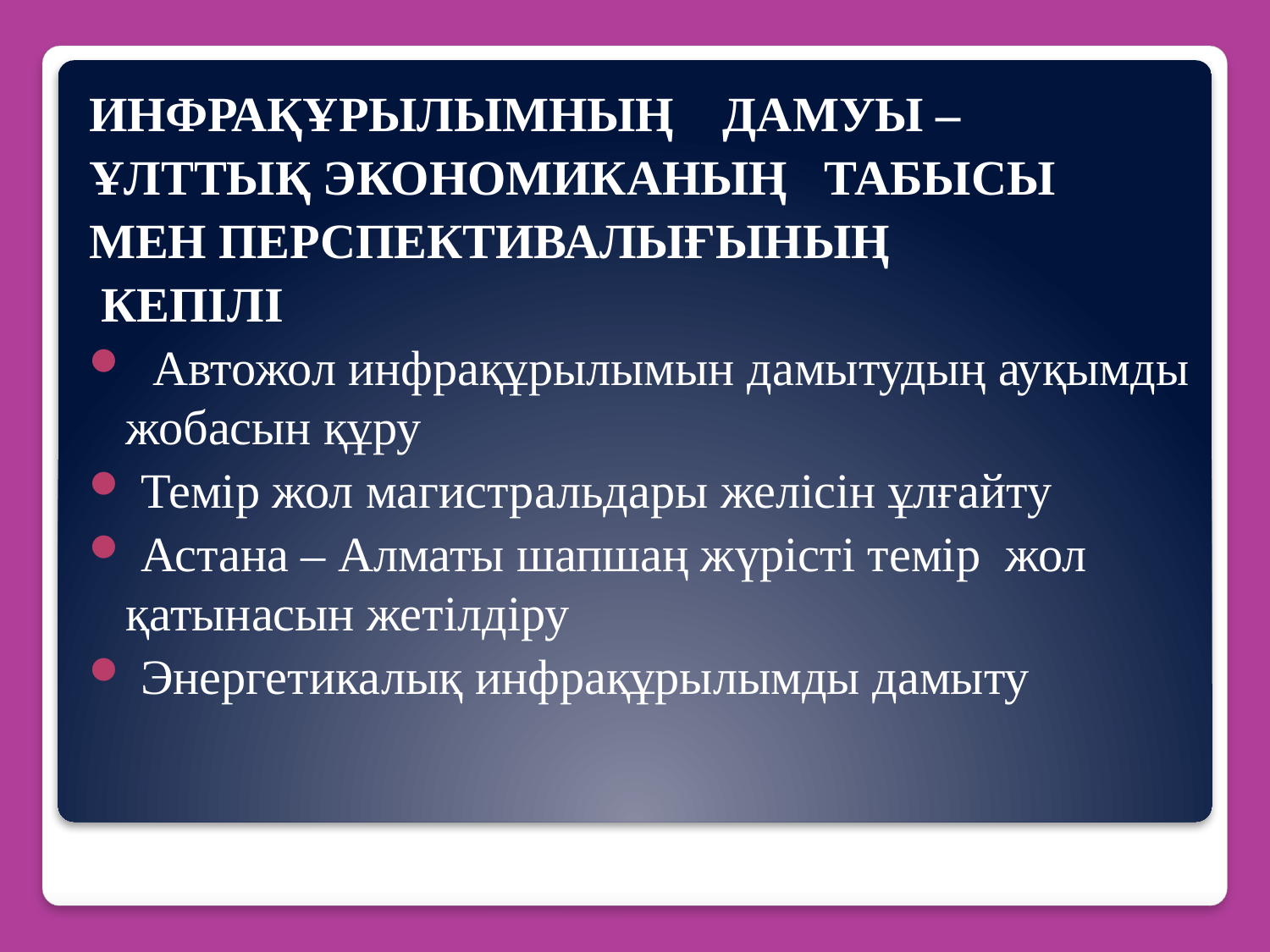

ИНФРАҚҰРЫЛЫМНЫҢ    ДАМУЫ –
ҰЛТТЫҚ ЭКОНОМИКАНЫҢ   ТАБЫСЫ
МЕН ПЕРСПЕКТИВАЛЫҒЫНЫҢ
 КЕПІЛІ
  Автожол инфрақұрылымын дамытудың ауқымды жобасын құру
 Темір жол магистральдары желісін ұлғайту
 Астана – Алматы шапшаң жүрісті темір  жол қатынасын жетілдіру
 Энергетикалық инфрақұрылымды дамыту